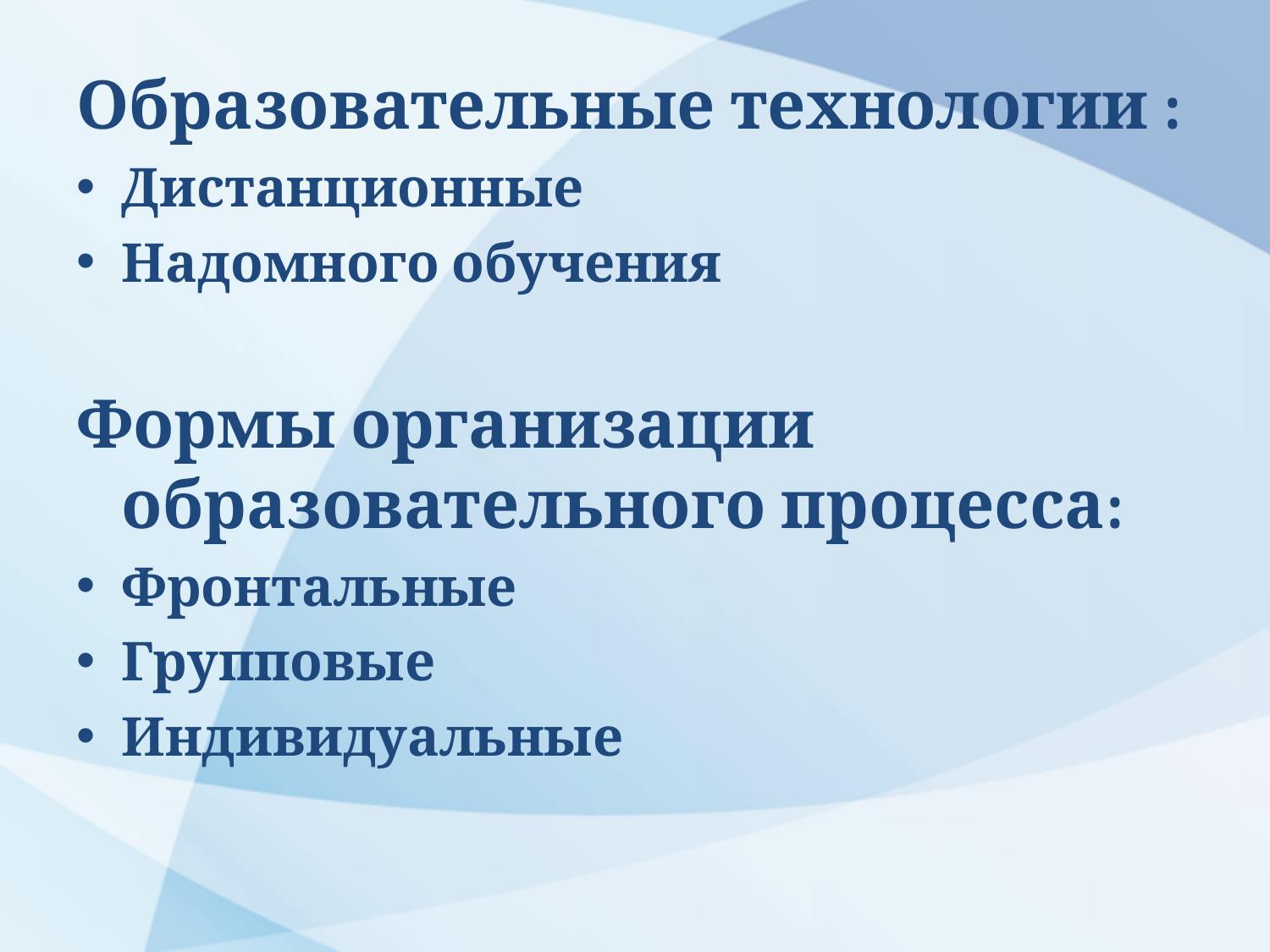

#
Образовательные технологии :
Дистанционные
Надомного обучения

Формы организации образовательного процесса:
Фронтальные
Групповые
Индивидуальные